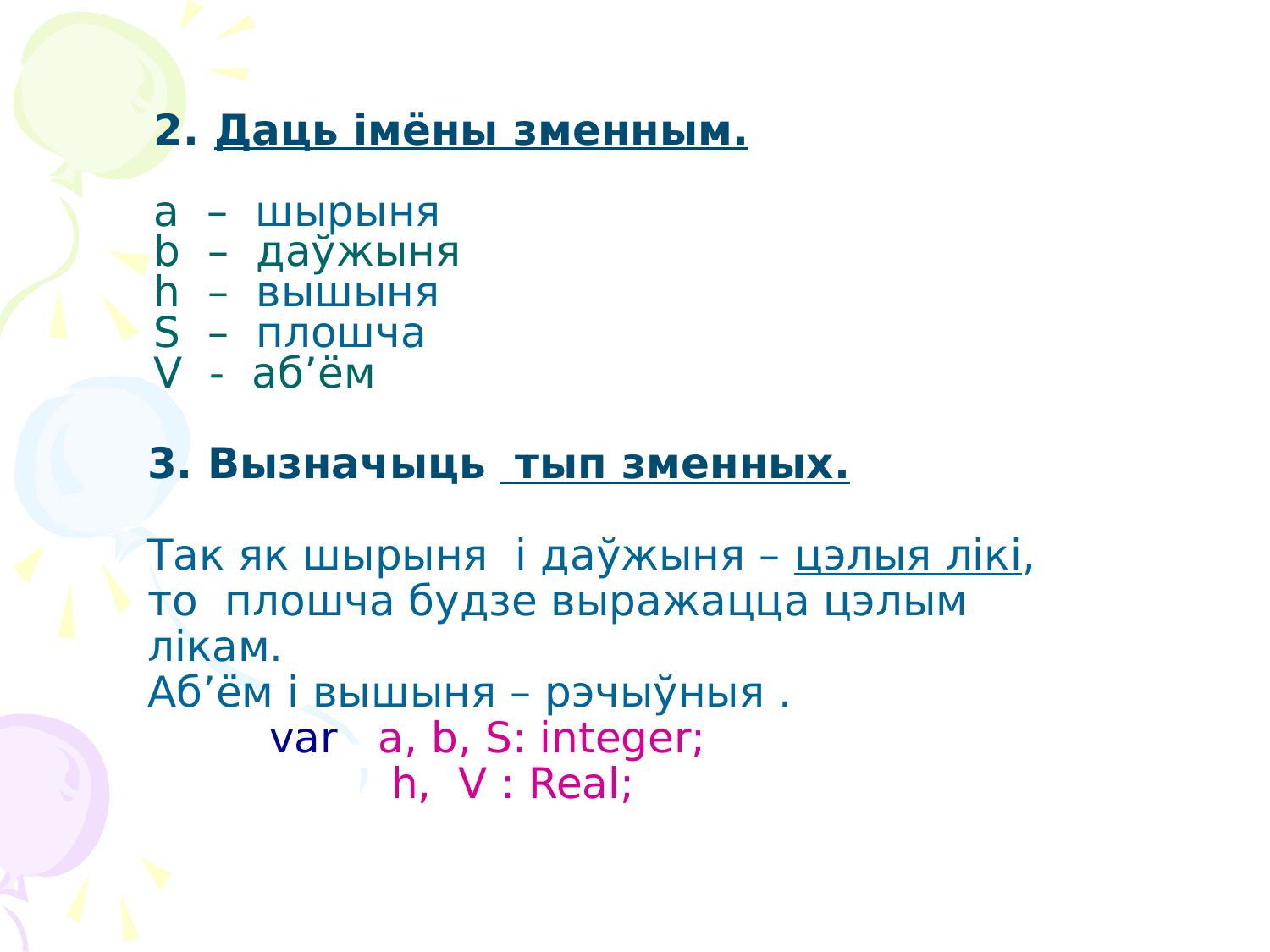

2. Даць імёны зменным.

а  –  шырыня
b  –  даўжыня
h  –  вышыня
S  –  плошча
V  -  аб’ём
3. Вызначыць  тып зменных.

Так як шырыня  і даўжыня – цэлыя лікі, то  плошча будзе выражацца цэлым лікам.
Аб’ём і вышыня – рэчыўныя .
         var   a, b, S: integer;
                  h,  V : Real;